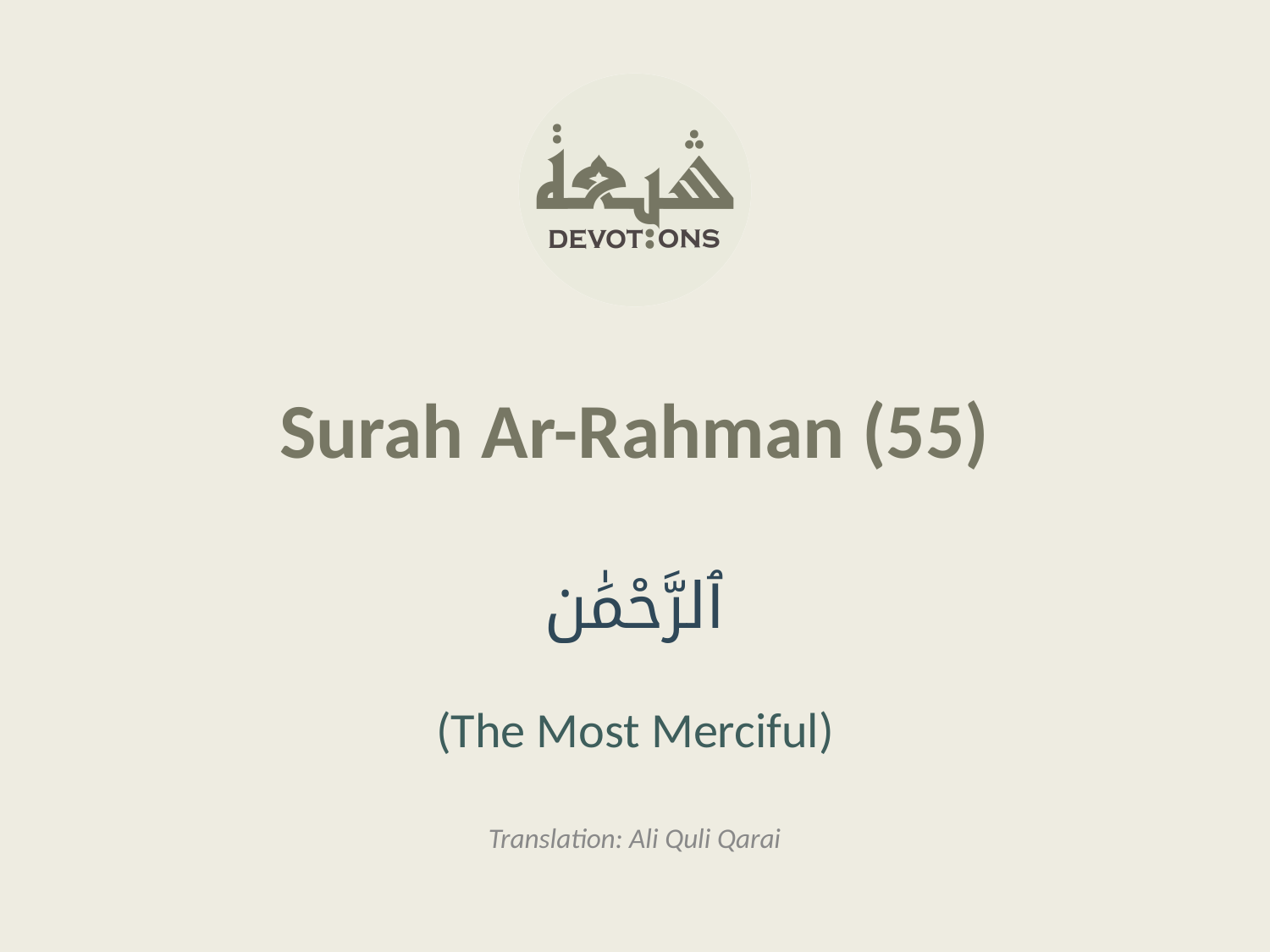

Surah Ar-Rahman (55)
ٱلرَّحْمَٰن
(The Most Merciful)
Translation: Ali Quli Qarai